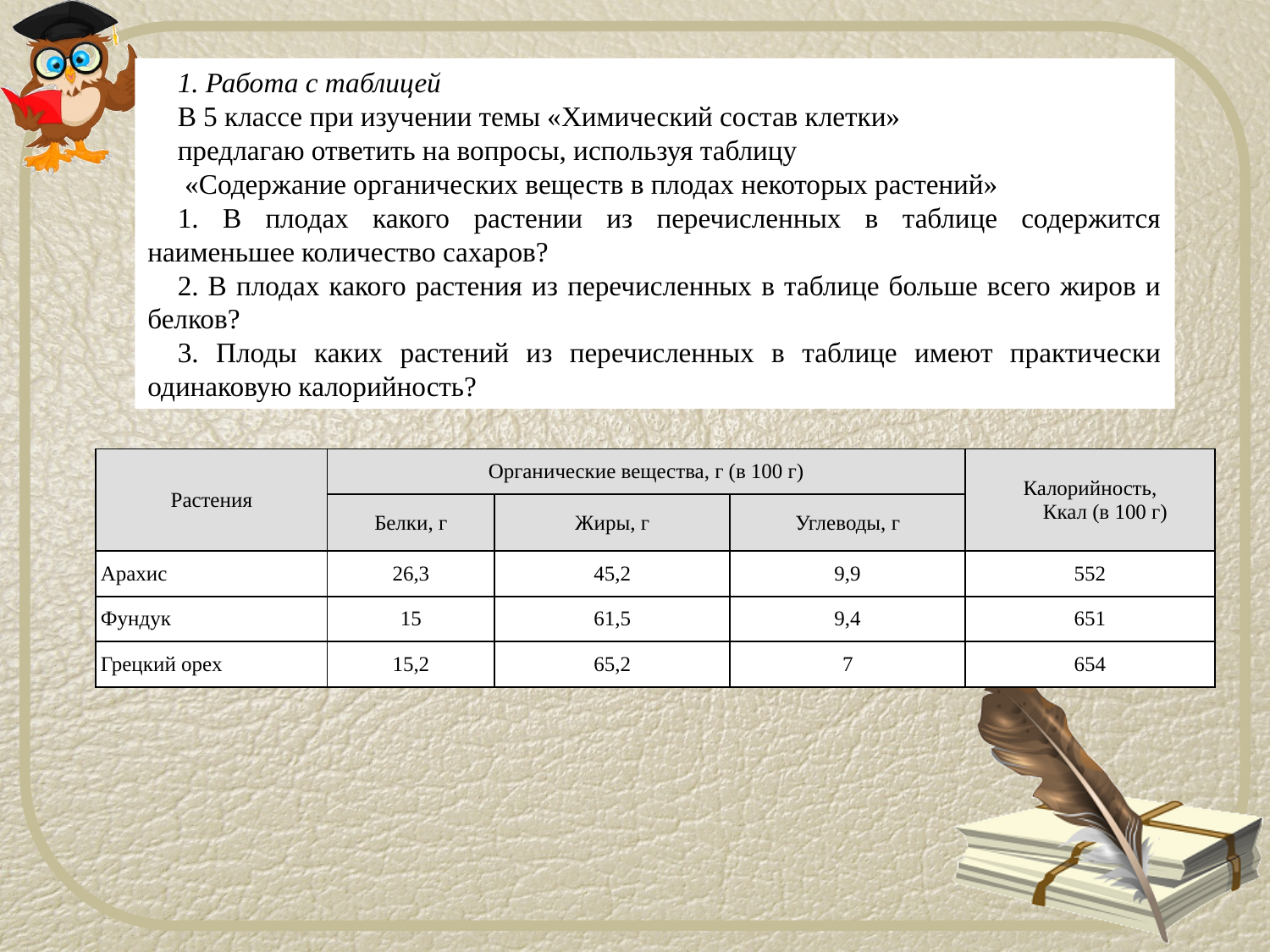

1. Работа с таблицей
В 5 классе при изучении темы «Химический состав клетки»
предлагаю ответить на вопросы, используя таблицу
 «Содержание органических веществ в плодах некоторых растений»
1. В плодах какого растении из перечисленных в таблице содержится наименьшее количество сахаров?
2. В плодах какого растения из перечисленных в таблице больше всего жиров и белков?
3. Плоды каких растений из перечисленных в таблице имеют практически одинаковую калорийность?
| Растения | Органические вещества, г (в 100 г) |  |  | Калорийность, Ккал (в 100 г) |
| --- | --- | --- | --- | --- |
|  | Белки, г | Жиры, г | Углеводы, г |  |
| Арахис | 26,3 | 45,2 | 9,9 | 552 |
| Фундук | 15 | 61,5 | 9,4 | 651 |
| Грецкий орех | 15,2 | 65,2 | 7 | 654 |